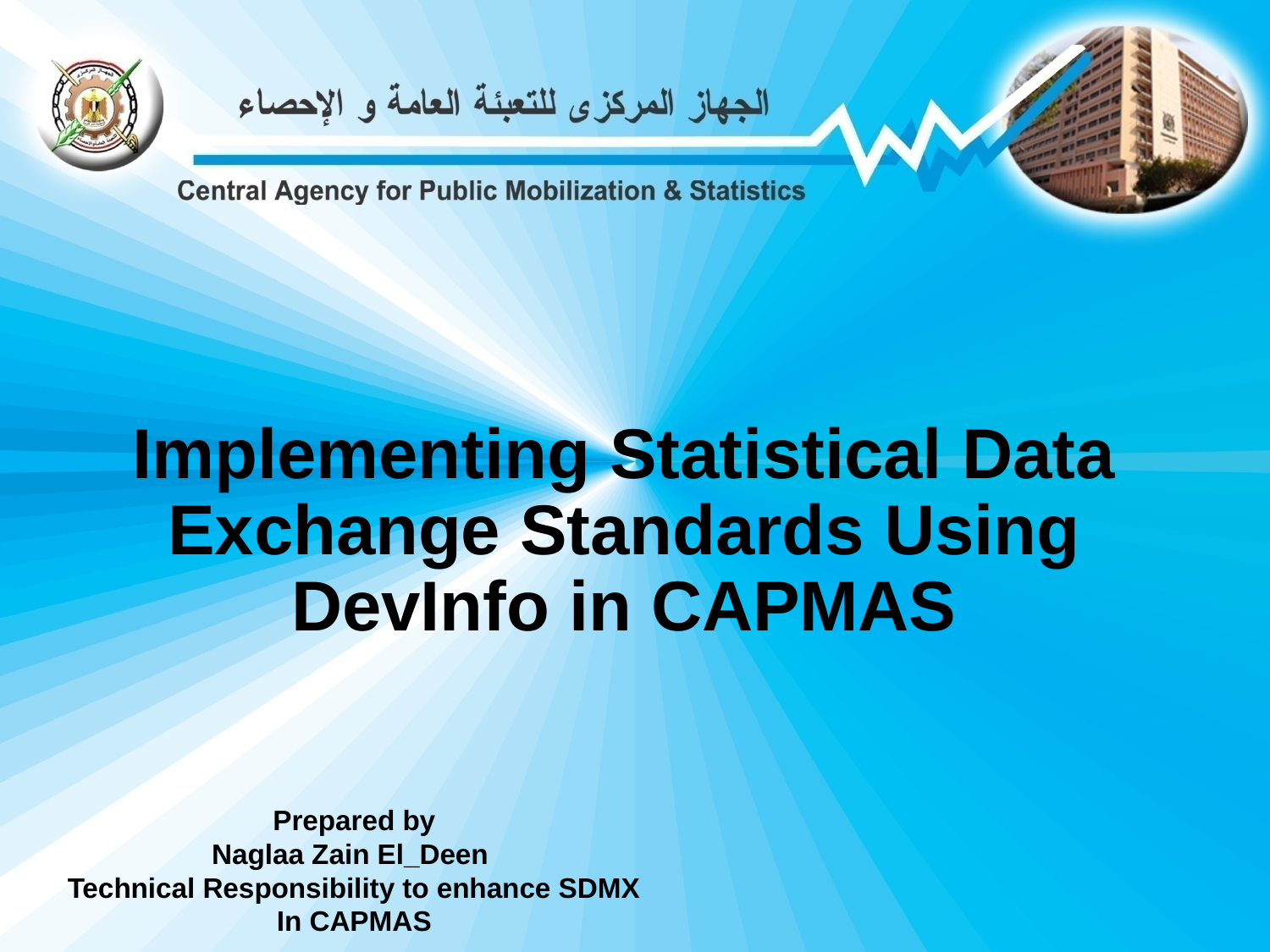

Implementing Statistical Data Exchange Standards Using
 DevInfo in CAPMAS

Prepared by
 Naglaa Zain El_Deen
Technical Responsibility to enhance SDMX
In CAPMAS